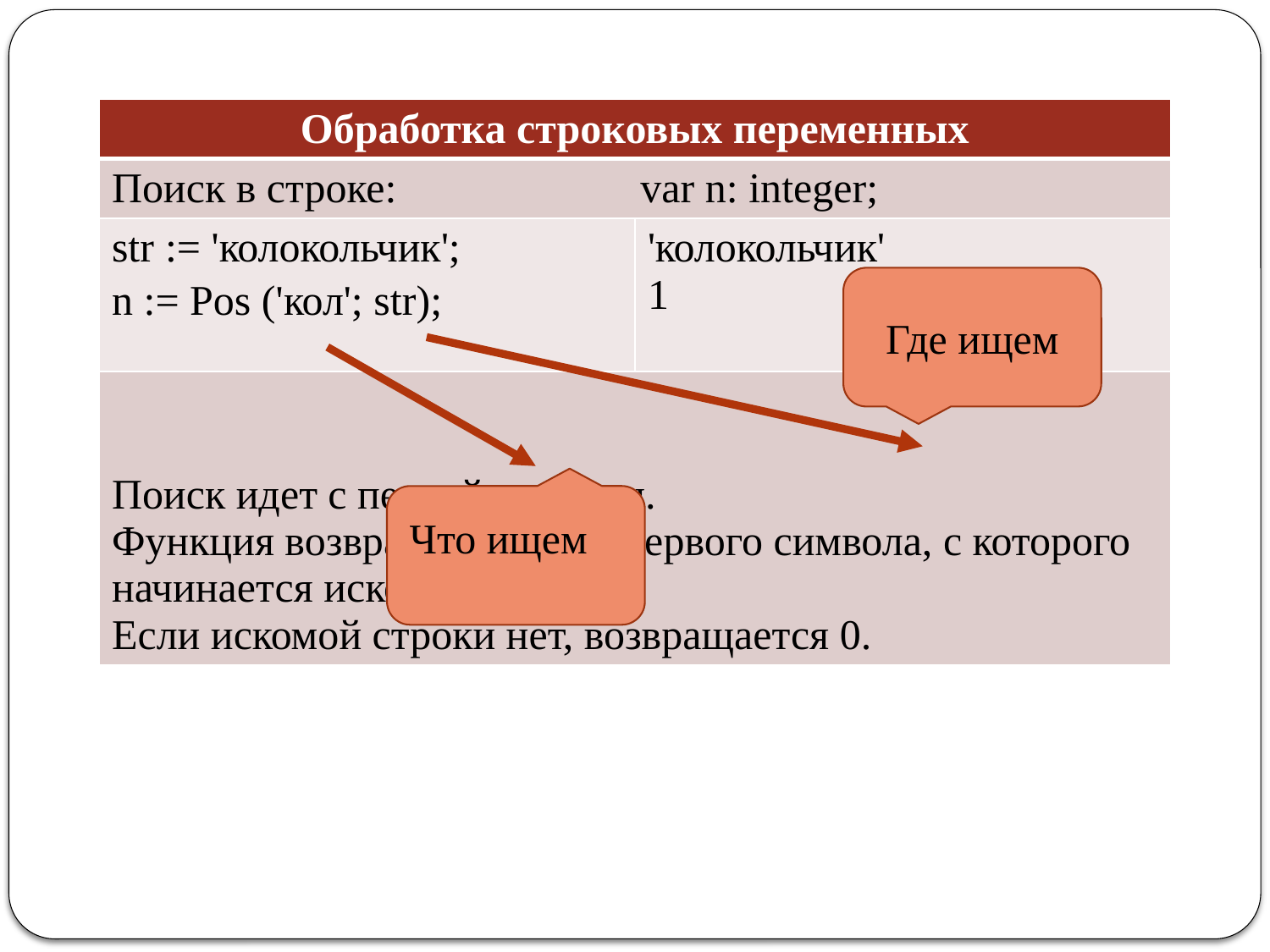

| Обработка строковых переменных |  |
| --- | --- |
| Поиск в строке: var n: integer; |  |
| str := 'колокольчик'; n := Pos ('кол'; str); | 'колокольчик' 1 |
| Поиск идет с первой позиции. Функция возвращает номер первого символа, с которого начинается искомая строка. Если искомой строки нет, возвращается 0. |  |
Где ищем

Что ищем